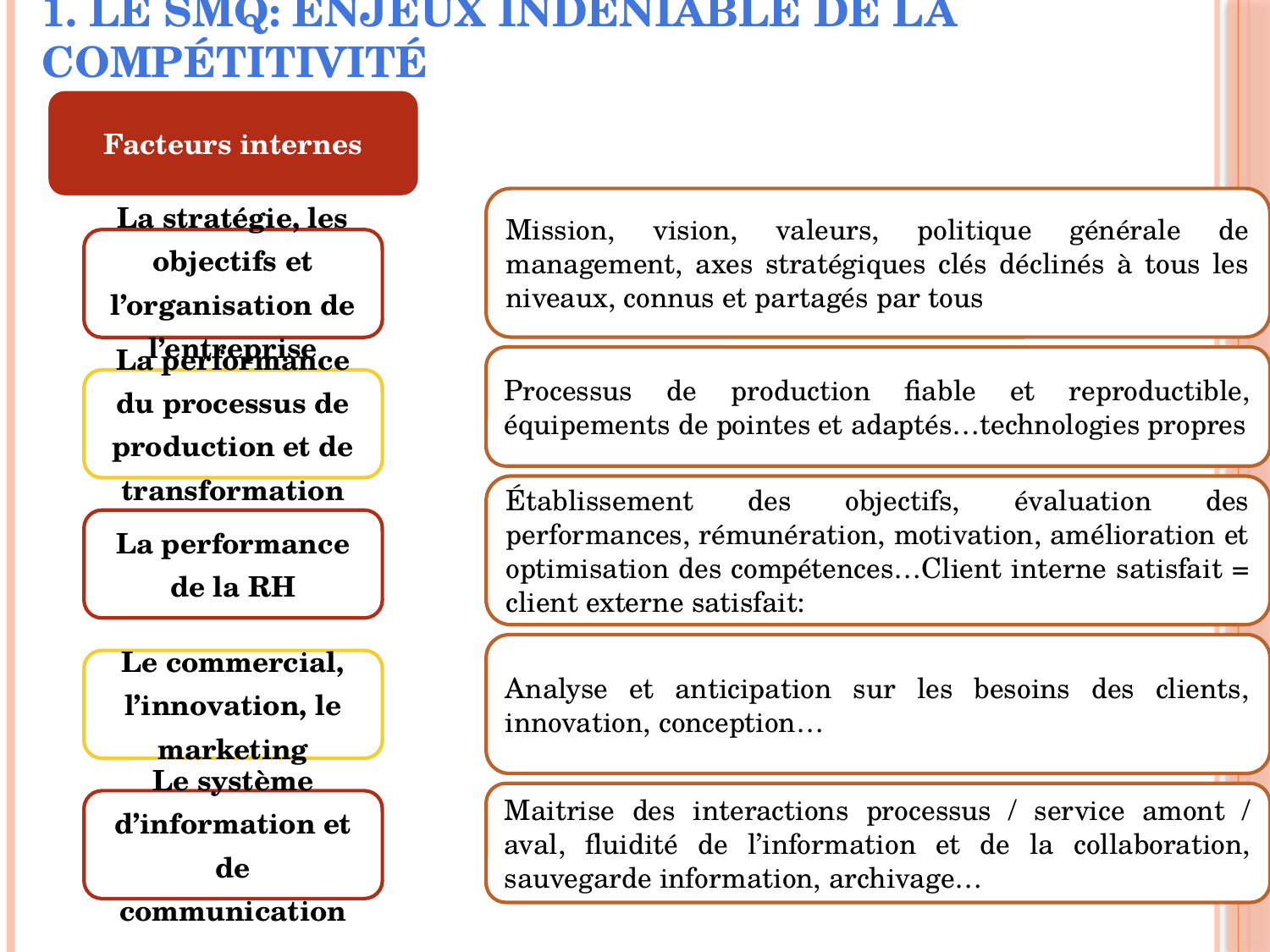

1. Le SMQ: enjeux indéniable de la compétitivité
Facteurs internes
La performance de la RH
Le commercial, l’innovation, le marketing
Le système d’information et de communication
Mission, vision, valeurs, politique générale de management, axes stratégiques clés déclinés à tous les niveaux, connus et partagés par tous
Processus de production fiable et reproductible, équipements de pointes et adaptés…technologies propres
Établissement des objectifs, évaluation des performances, rémunération, motivation, amélioration et optimisation des compétences…Client interne satisfait = client externe satisfait:
Analyse et anticipation sur les besoins des clients, innovation, conception…
Maitrise des interactions processus / service amont / aval, fluidité de l’information et de la collaboration, sauvegarde information, archivage…